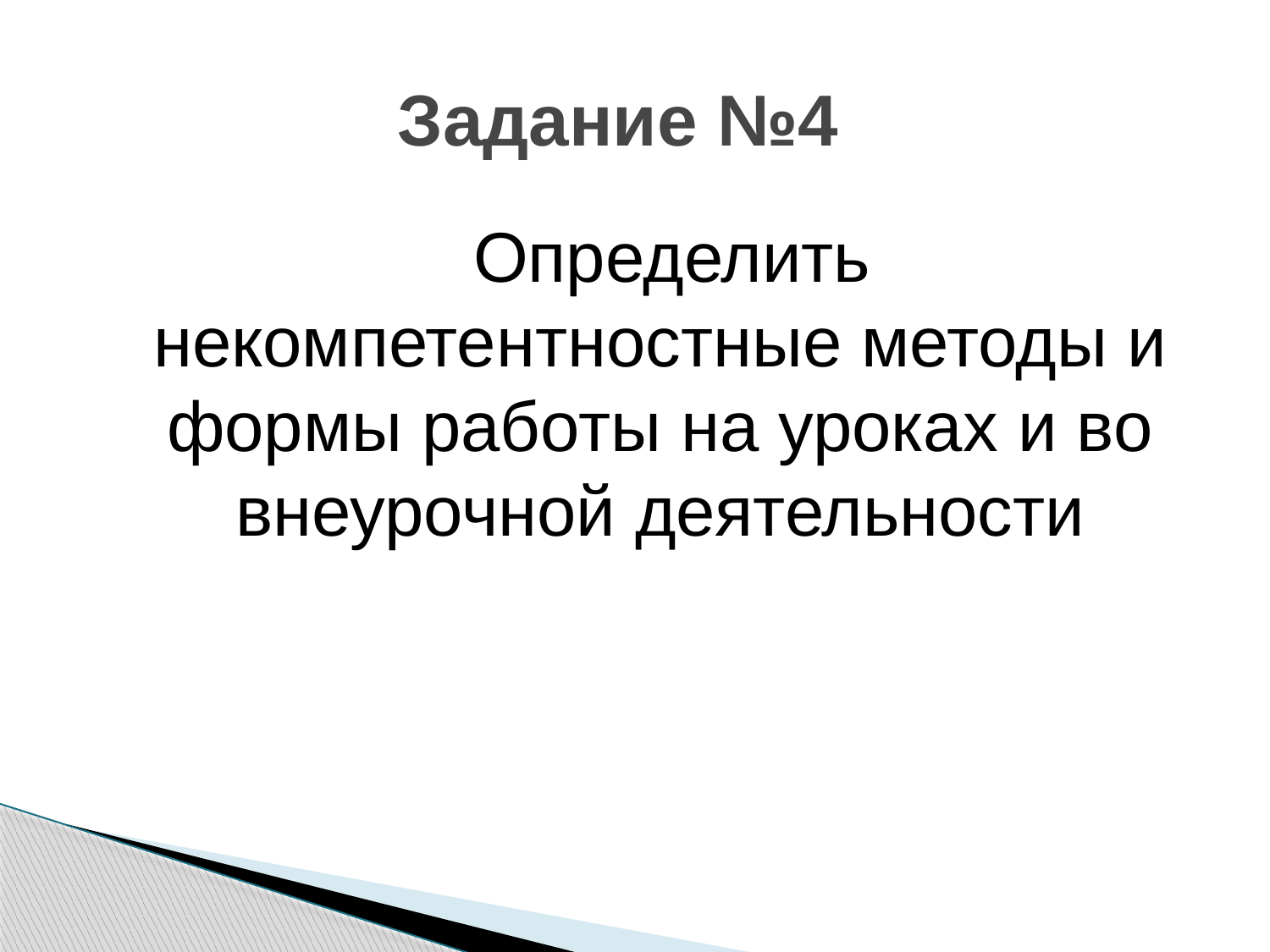

# Задание №4
   Определить некомпетентностные методы и формы работы на уроках и во внеурочной деятельности